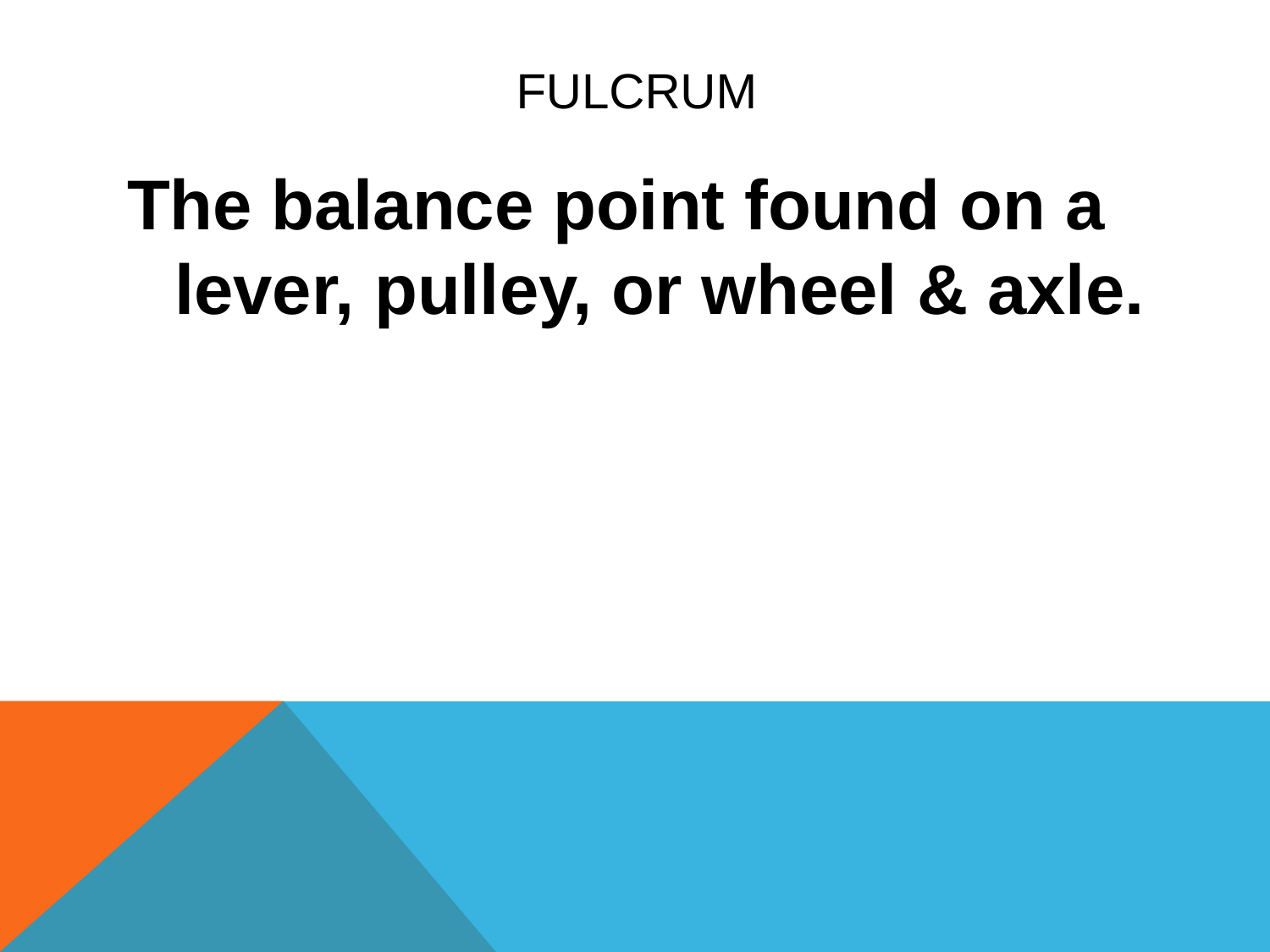

# Fulcrum
The balance point found on a lever, pulley, or wheel & axle.